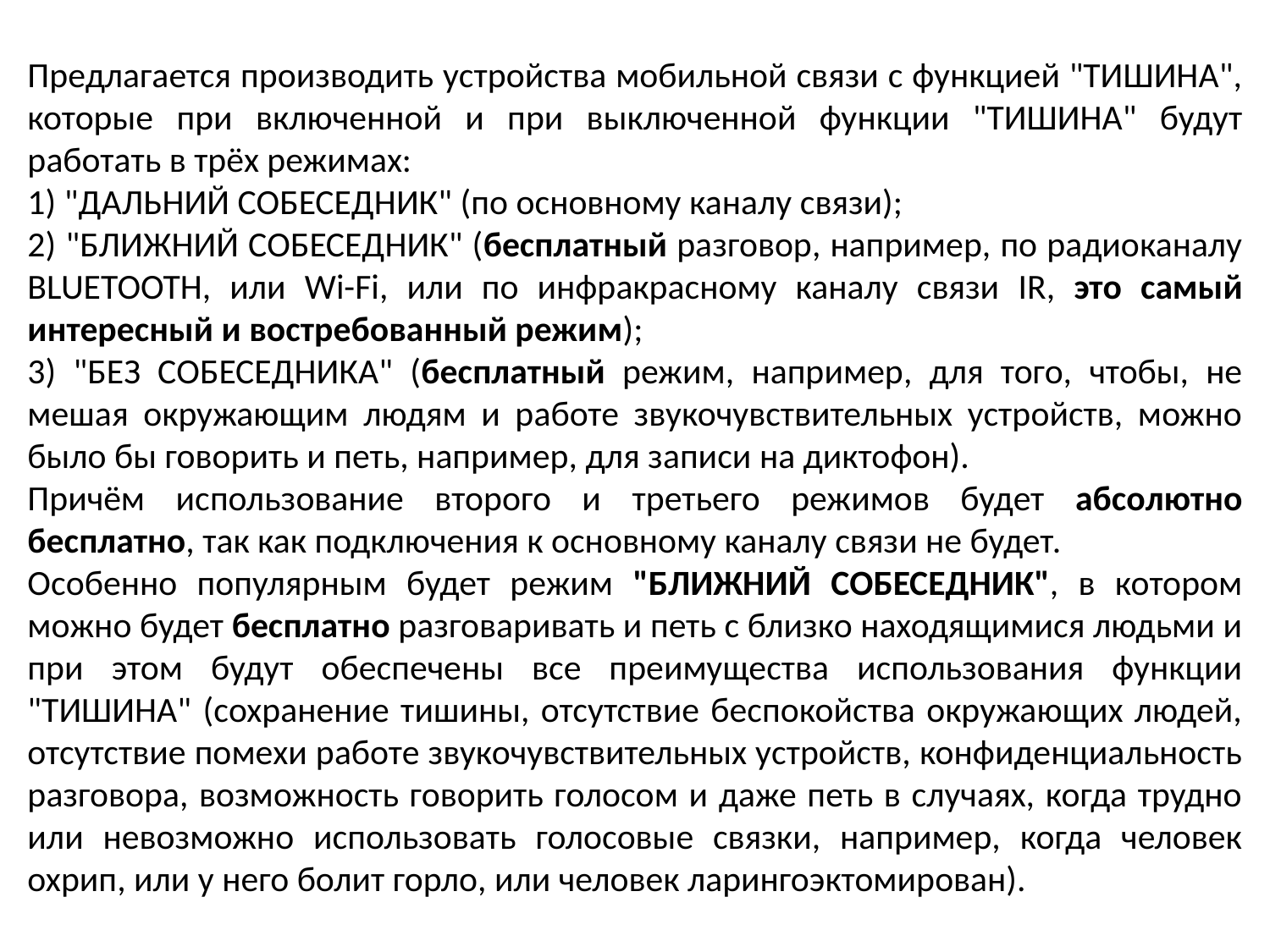

Предлагается производить устройства мобильной связи с функцией "ТИШИНА", которые при включенной и при выключенной функции "ТИШИНА" будут работать в трёх режимах:
1) "ДАЛЬНИЙ СОБЕСЕДНИК" (по основному каналу связи);
2) "БЛИЖНИЙ СОБЕСЕДНИК" (бесплатный разговор, например, по радиоканалу BLUETOOTH, или Wi-Fi, или по инфракрасному каналу связи IR, это самый интересный и востребованный режим);
3) "БЕЗ СОБЕСЕДНИКА" (бесплатный режим, например, для того, чтобы, не мешая окружающим людям и работе звукочувствительных устройств, можно было бы говорить и петь, например, для записи на диктофон).
Причём использование второго и третьего режимов будет абсолютно бесплатно, так как подключения к основному каналу связи не будет.
Особенно популярным будет режим "БЛИЖНИЙ СОБЕСЕДНИК", в котором можно будет бесплатно разговаривать и петь с близко находящимися людьми и при этом будут обеспечены все преимущества использования функции "ТИШИНА" (сохранение тишины, отсутствие беспокойства окружающих людей, отсутствие помехи работе звукочувствительных устройств, конфиденциальность разговора, возможность говорить голосом и даже петь в случаях, когда трудно или невозможно использовать голосовые связки, например, когда человек охрип, или у него болит горло, или человек ларингоэктомирован).